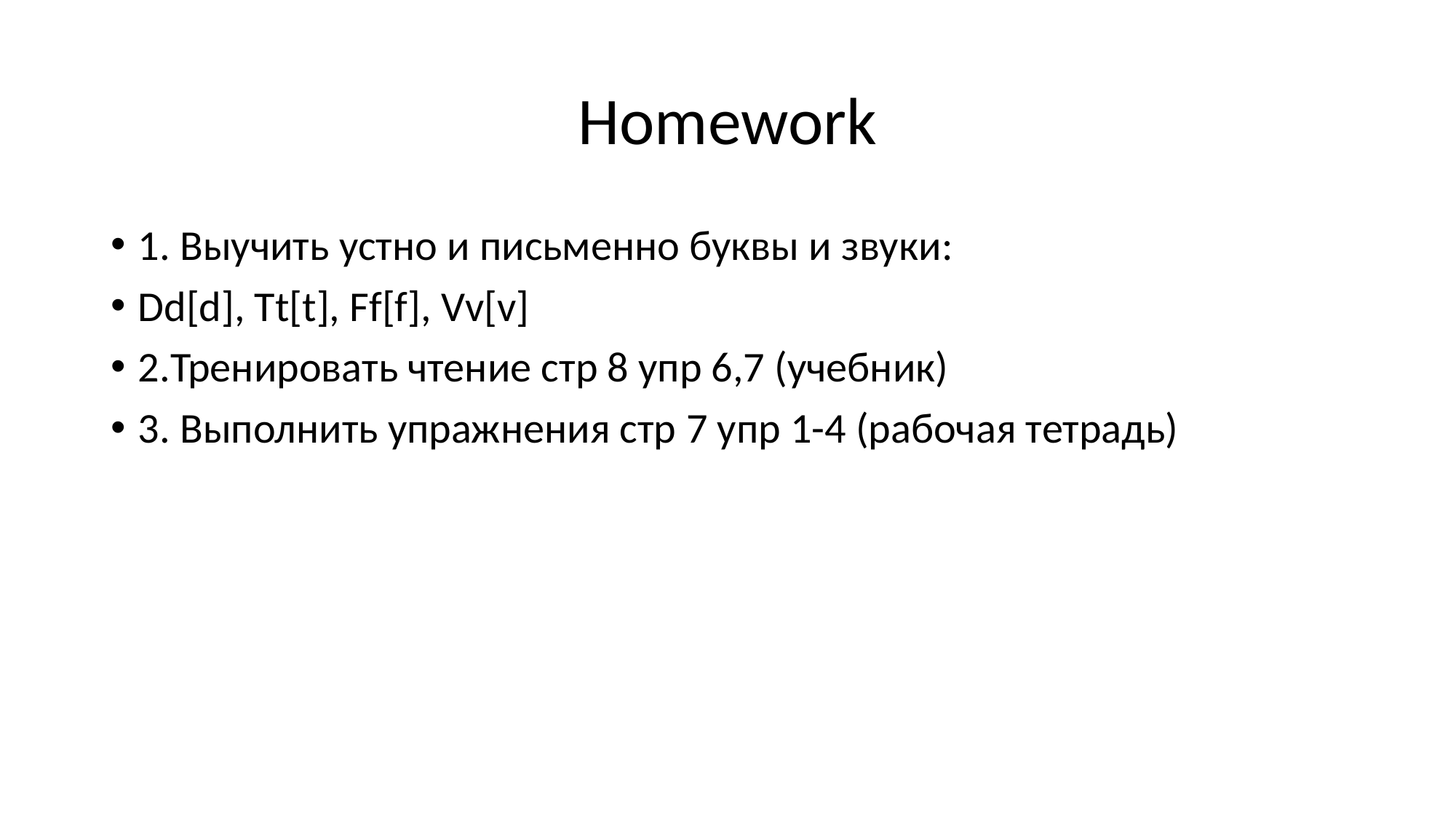

# Homework
1. Выучить устно и письменно буквы и звуки:
Dd[d], Tt[t], Ff[f], Vv[v]
2.Тренировать чтение стр 8 упр 6,7 (учебник)
3. Выполнить упражнения стр 7 упр 1-4 (рабочая тетрадь)